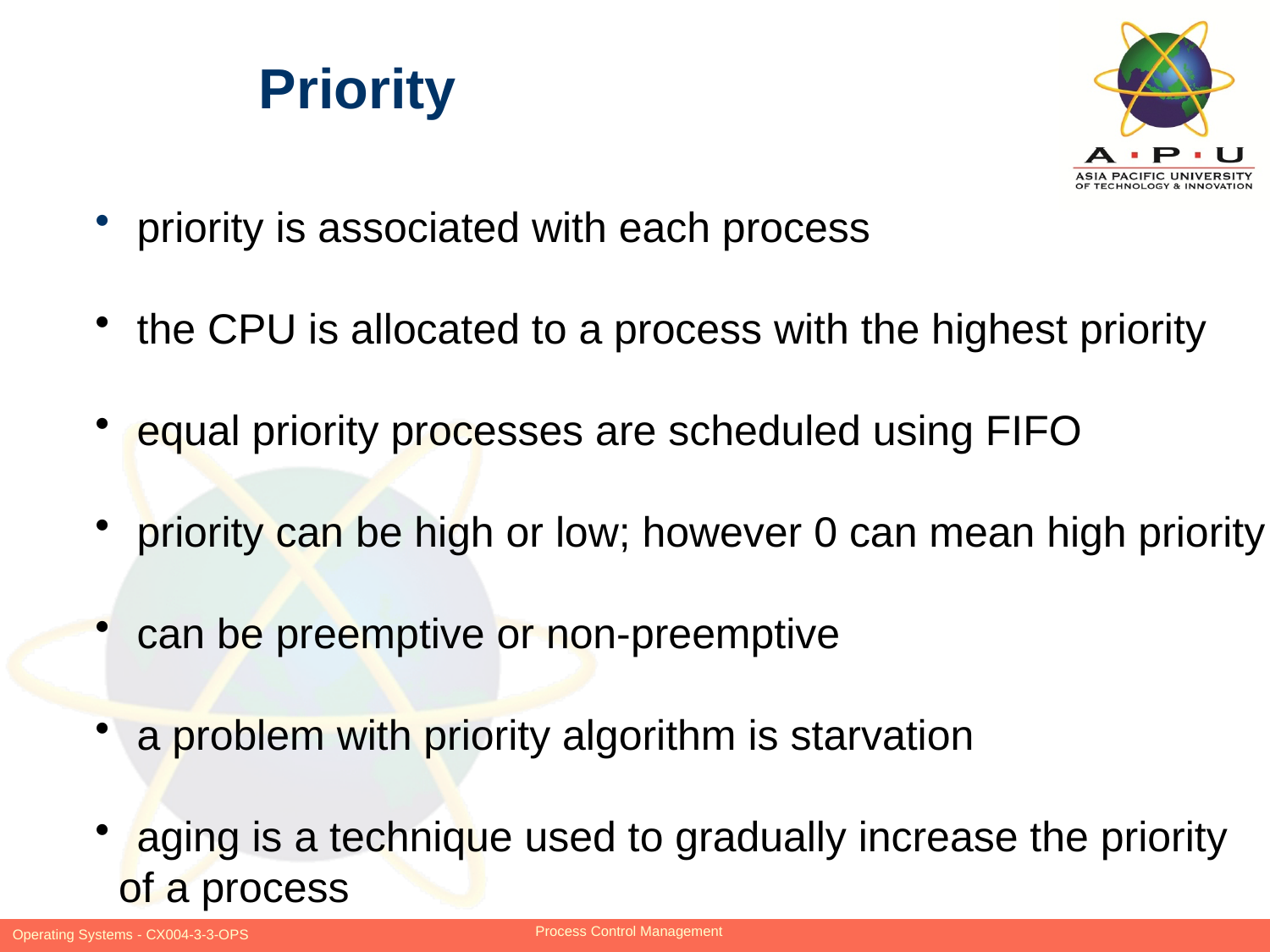

Priority

 priority is associated with each process

 the CPU is allocated to a process with the highest priority

 equal priority processes are scheduled using FIFO

 priority can be high or low; however 0 can mean high priority

 can be preemptive or non-preemptive

 a problem with priority algorithm is starvation

 aging is a technique used to gradually increase the priority
  of a process

Slide 11 of 18